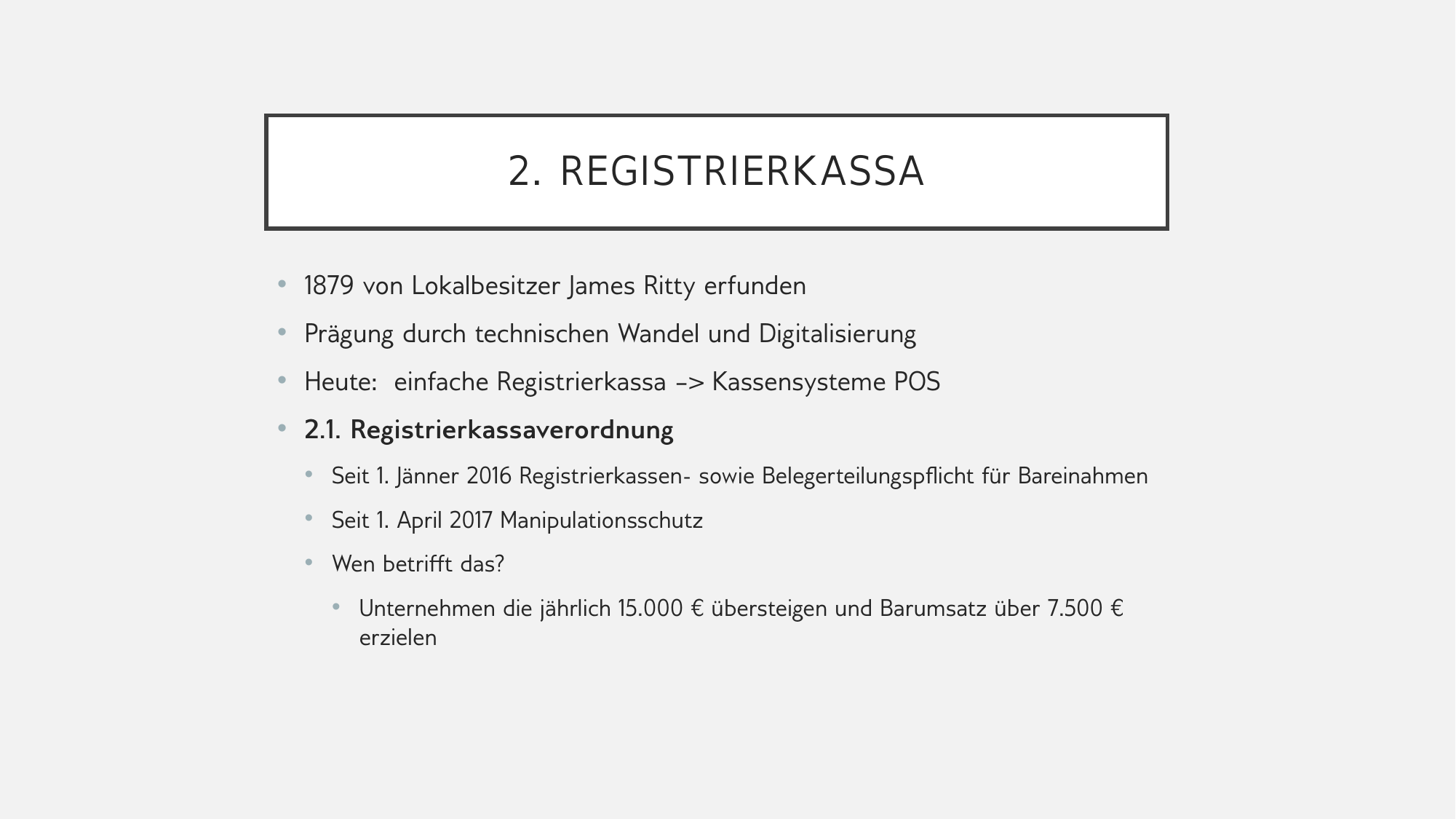

# 2. RegistrierKassa
1879 von Lokalbesitzer James Ritty erfunden
Prägung durch technischen Wandel und Digitalisierung
Heute:  einfache Registrierkassa –> Kassensysteme POS
2.1. Registrierkassaverordnung
Seit 1. Jänner 2016 Registrierkassen- sowie Belegerteilungspflicht für Bareinahmen
Seit 1. April 2017 Manipulationsschutz
Wen betrifft das?
Unternehmen die jährlich 15.000 € übersteigen und Barumsatz über 7.500 € erzielen